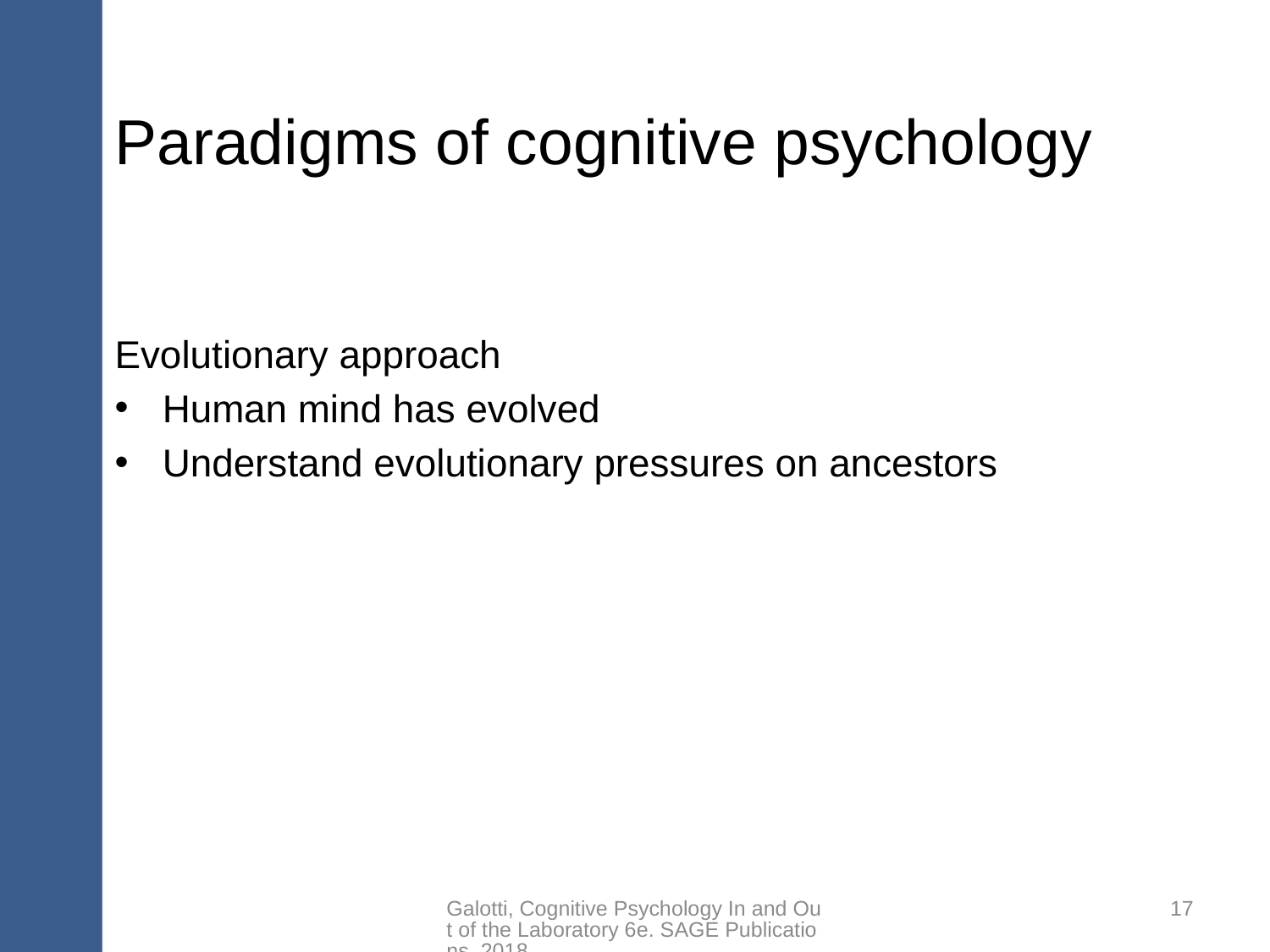

# Paradigms of cognitive psychology
Evolutionary approach
Human mind has evolved
Understand evolutionary pressures on ancestors
Galotti, Cognitive Psychology In and Out of the Laboratory 6e. SAGE Publications, 2018.
17